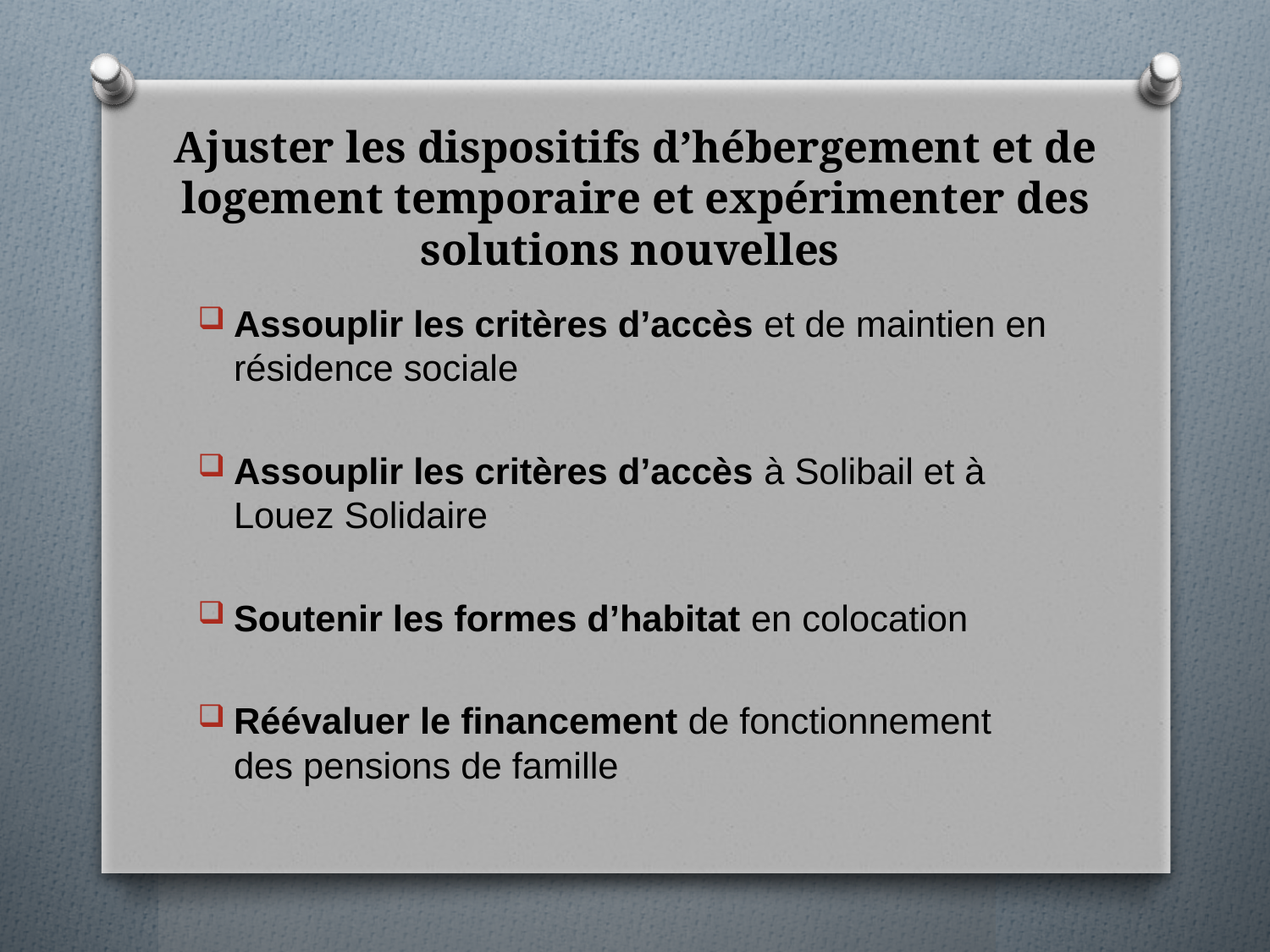

# Ajuster les dispositifs d’hébergement et de logement temporaire et expérimenter des solutions nouvelles
Assouplir les critères d’accès et de maintien en résidence sociale

Assouplir les critères d’accès à Solibail et à Louez Solidaire

Soutenir les formes d’habitat en colocation

Réévaluer le financement de fonctionnement des pensions de famille